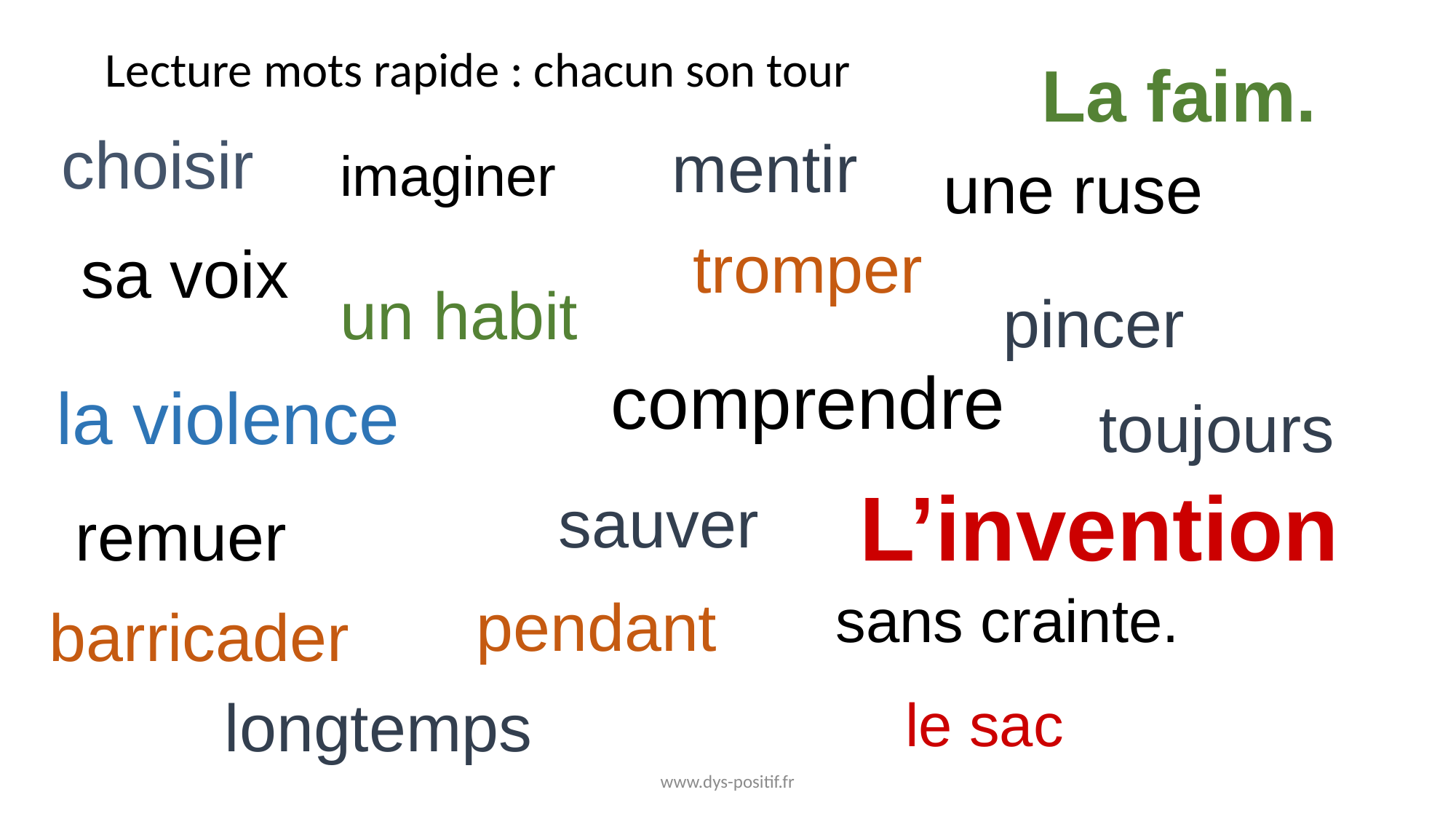

# Lecture mots rapide : chacun son tour
La faim.
choisir
mentir
imaginer
une ruse
tromper
sa voix
un habit
pincer
comprendre
la violence
toujours
L’invention
sauver
remuer
sans crainte.
pendant
barricader
le sac
longtemps
www.dys-positif.fr